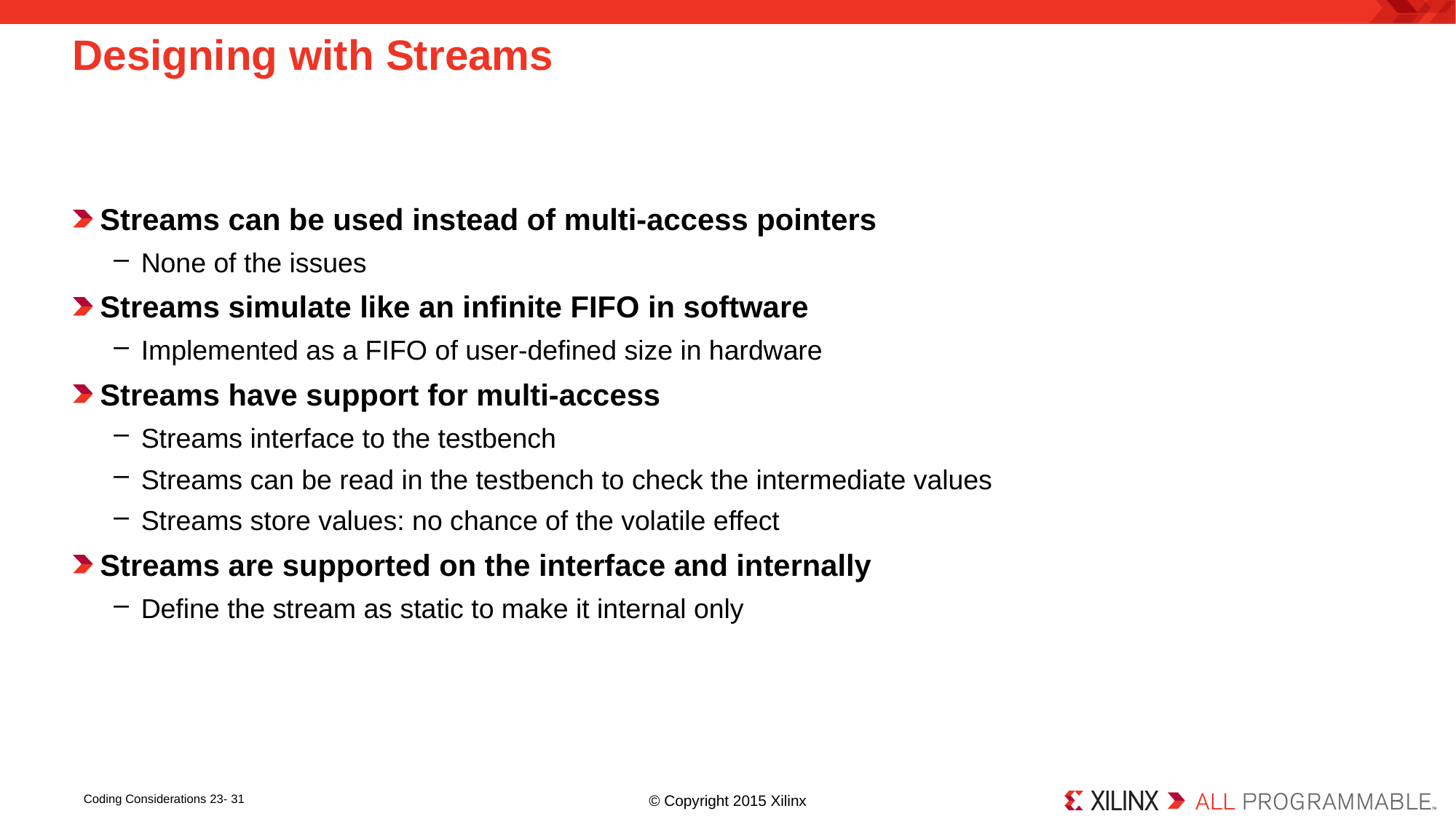

# Designing with Streams
Streams can be used instead of multi-access pointers
None of the issues
Streams simulate like an infinite FIFO in software
Implemented as a FIFO of user-defined size in hardware
Streams have support for multi-access
Streams interface to the testbench
Streams can be read in the testbench to check the intermediate values
Streams store values: no chance of the volatile effect
Streams are supported on the interface and internally
Define the stream as static to make it internal only

Coding Considerations 23- 31
© Copyright 2015 Xilinx